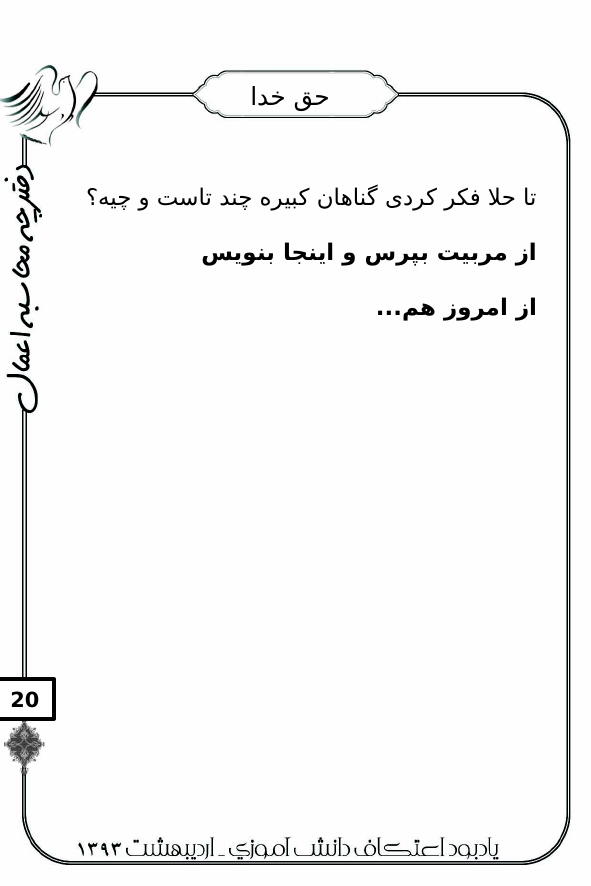

# حق خدا
تا حلا فکر کردی گناهان کبیره چند تاست و چیه؟
از مربیت بپرس و اینجا بنویس
از امروز هم...
20